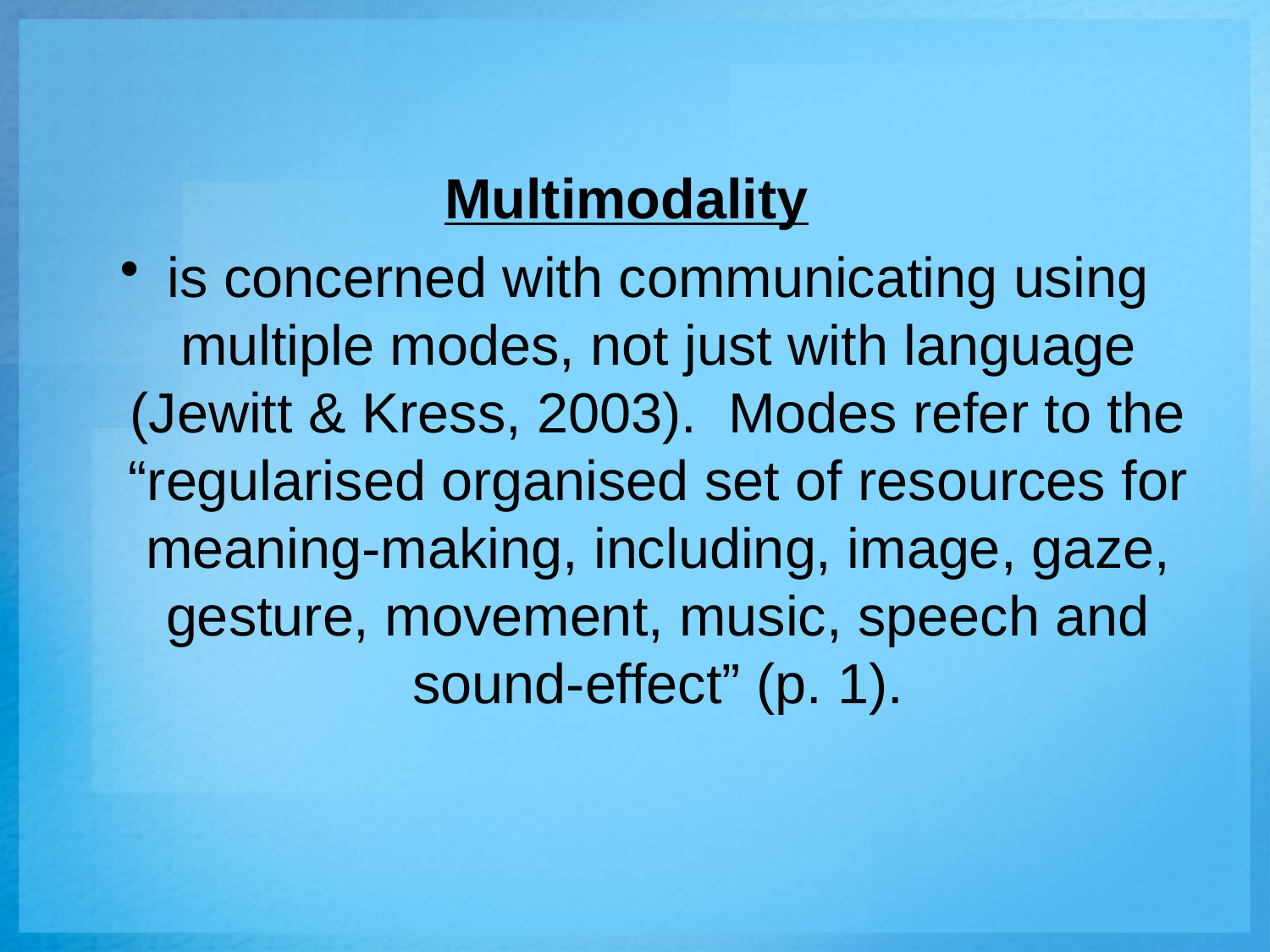

#
Multimodality
is concerned with communicating using multiple modes, not just with language (Jewitt & Kress, 2003).  Modes refer to the “regularised organised set of resources for meaning-making, including, image, gaze, gesture, movement, music, speech and sound-effect” (p. 1).